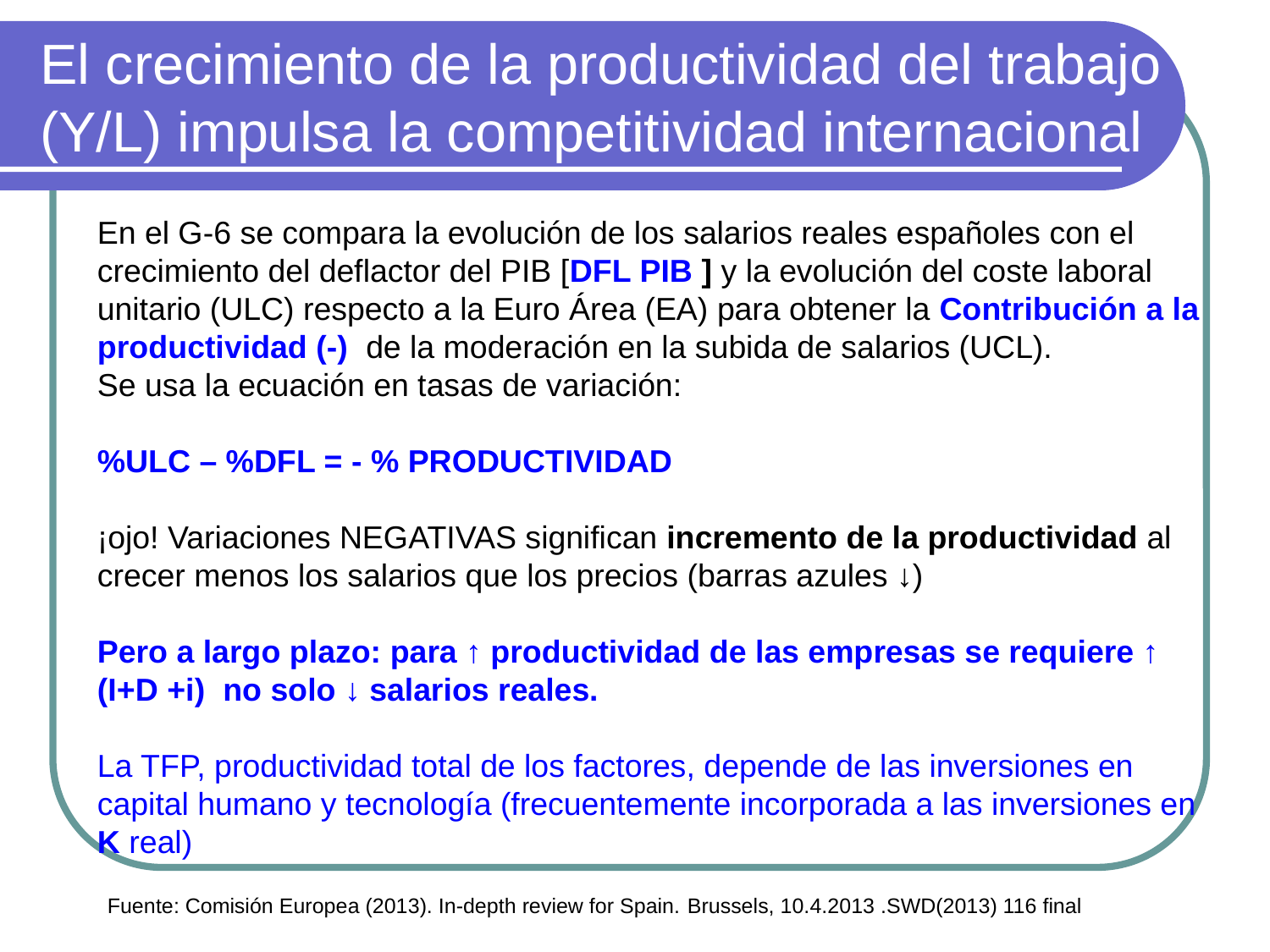

# El crecimiento de la productividad del trabajo (Y/L) impulsa la competitividad internacional
En el G-6 se compara la evolución de los salarios reales españoles con el crecimiento del deflactor del PIB [DFL PIB ] y la evolución del coste laboral unitario (ULC) respecto a la Euro Área (EA) para obtener la Contribución a la productividad (-)  de la moderación en la subida de salarios (UCL).
Se usa la ecuación en tasas de variación:

%ULC – %DFL = - % PRODUCTIVIDAD

¡ojo! Variaciones NEGATIVAS significan incremento de la productividad al crecer menos los salarios que los precios (barras azules ↓)

Pero a largo plazo: para ↑ productividad de las empresas se requiere ↑ (I+D +i)  no solo ↓ salarios reales.

La TFP, productividad total de los factores, depende de las inversiones en capital humano y tecnología (frecuentemente incorporada a las inversiones en K real)

Fuente: Comisión Europea (2013). In-depth review for Spain. Brussels, 10.4.2013 .SWD(2013) 116 final